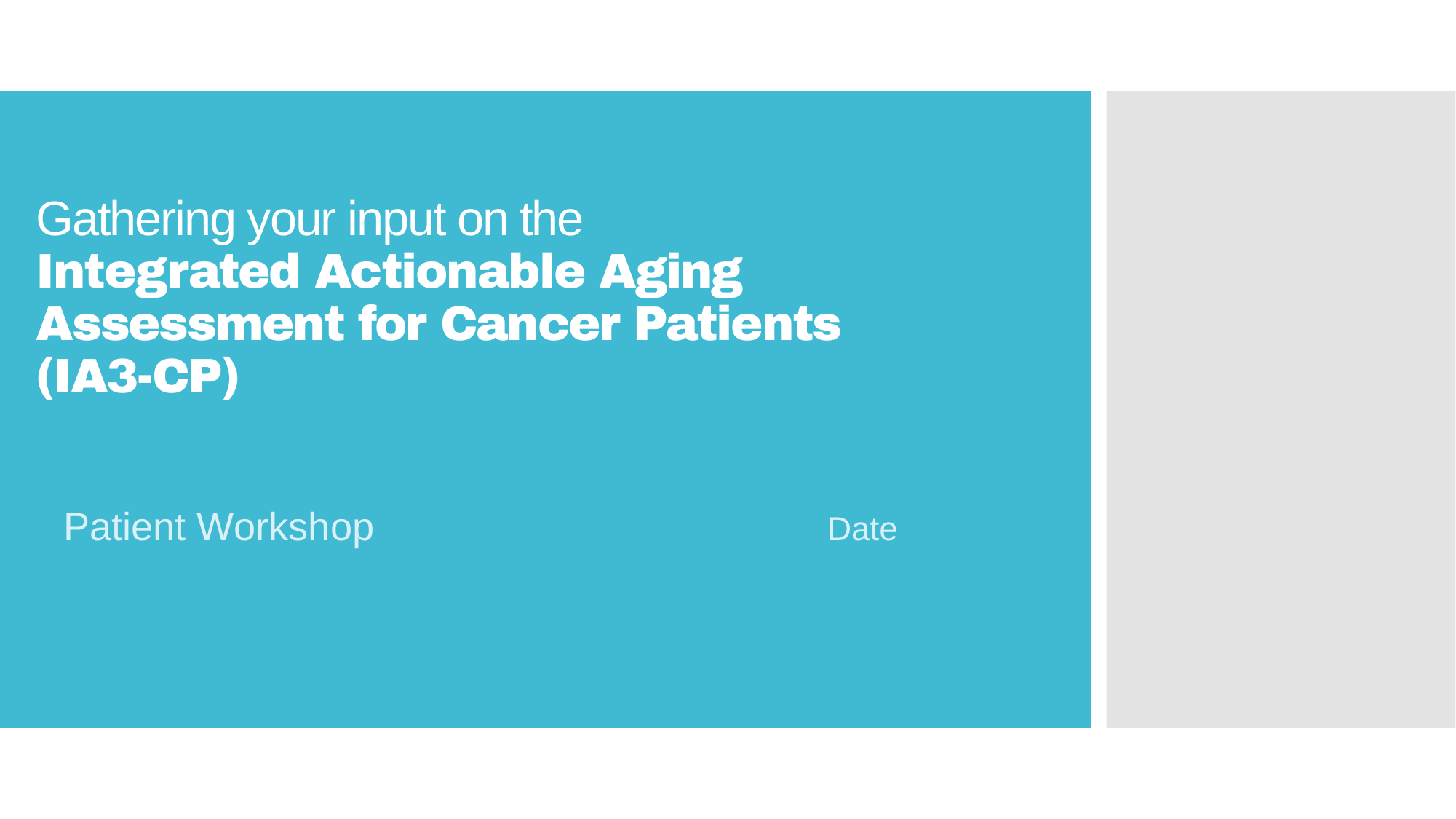

# Gathering your input on the Integrated Actionable Aging Assessment for Cancer Patients (IA3-CP)
Patient Workshop					Date